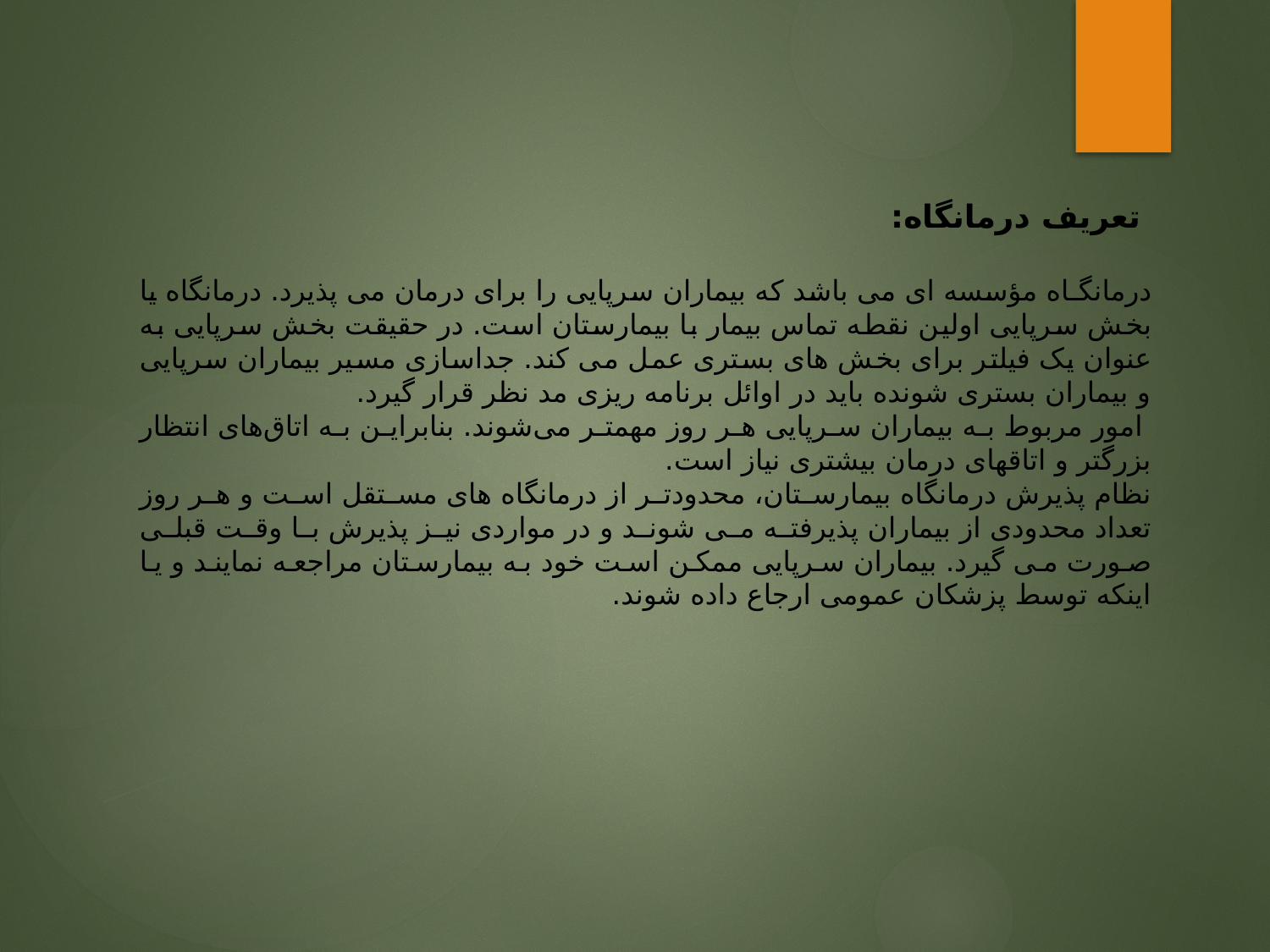

تعریف درمانگاه:

درمانگـاه مؤسسه ای می باشد که بیماران سرپایی را برای درمان می پذیرد. درمانگاه یا بخش سرپایی اولین نقطه تماس بیمار با بیمارستان است. در حقیقت بخش سرپایی به عنوان یک فیلتر برای بخش های بستری عمل می کند. جداسازی مسیر بیماران سرپایی و بیماران بستری شونده باید در اوائل برنامه ریزی مد نظر قرار گیرد.
 امور مربوط به بیماران سرپایی هر روز مهمتر می‌شوند. بنابراین به اتاق‌های انتظار بزرگتر و اتاقهای درمان بیشتری نیاز است.
نظام پذیرش درمانگاه بیمارستان، محدودتر از درمانگاه های مستقل است و هر روز تعداد محدودی از بیماران پذیرفته می شوند و در مواردی نیز پذیرش با وقت قبلی صورت می گیرد. بیماران سرپایی ممکن است خود به بیمارستان مراجعه نمایند و یا اینکه توسط پزشکان عمومی ارجاع داده شوند.